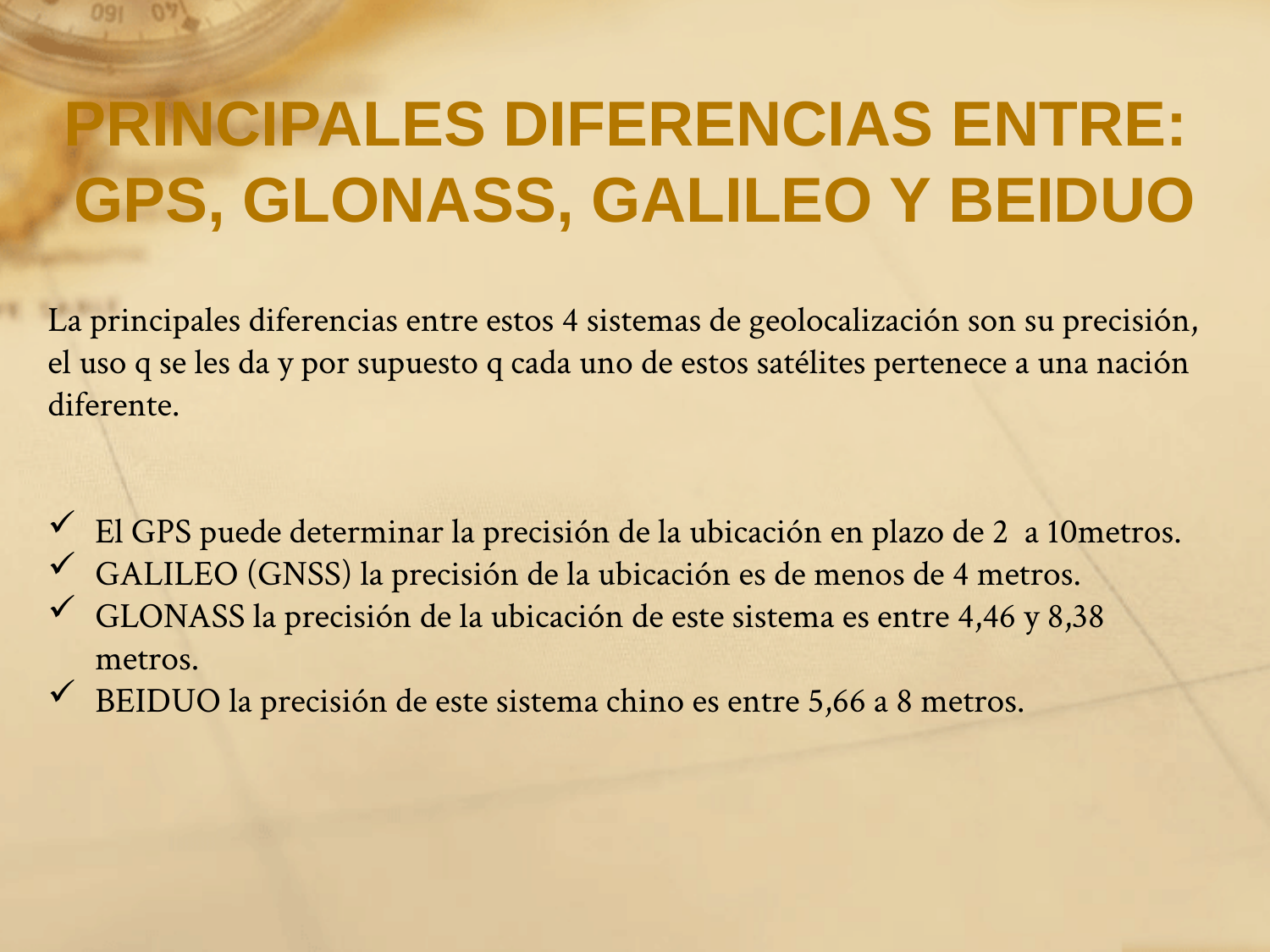

PRINCIPALES DIFERENCIAS ENTRE:
 GPS, GLONASS, GALILEO Y BEIDUO
La principales diferencias entre estos 4 sistemas de geolocalización son su precisión, el uso q se les da y por supuesto q cada uno de estos satélites pertenece a una nación diferente.

El GPS puede determinar la precisión de la ubicación en plazo de 2  a 10metros.
GALILEO (GNSS) la precisión de la ubicación es de menos de 4 metros.
GLONASS la precisión de la ubicación de este sistema es entre 4,46 y 8,38 metros.
BEIDUO la precisión de este sistema chino es entre 5,66 a 8 metros.